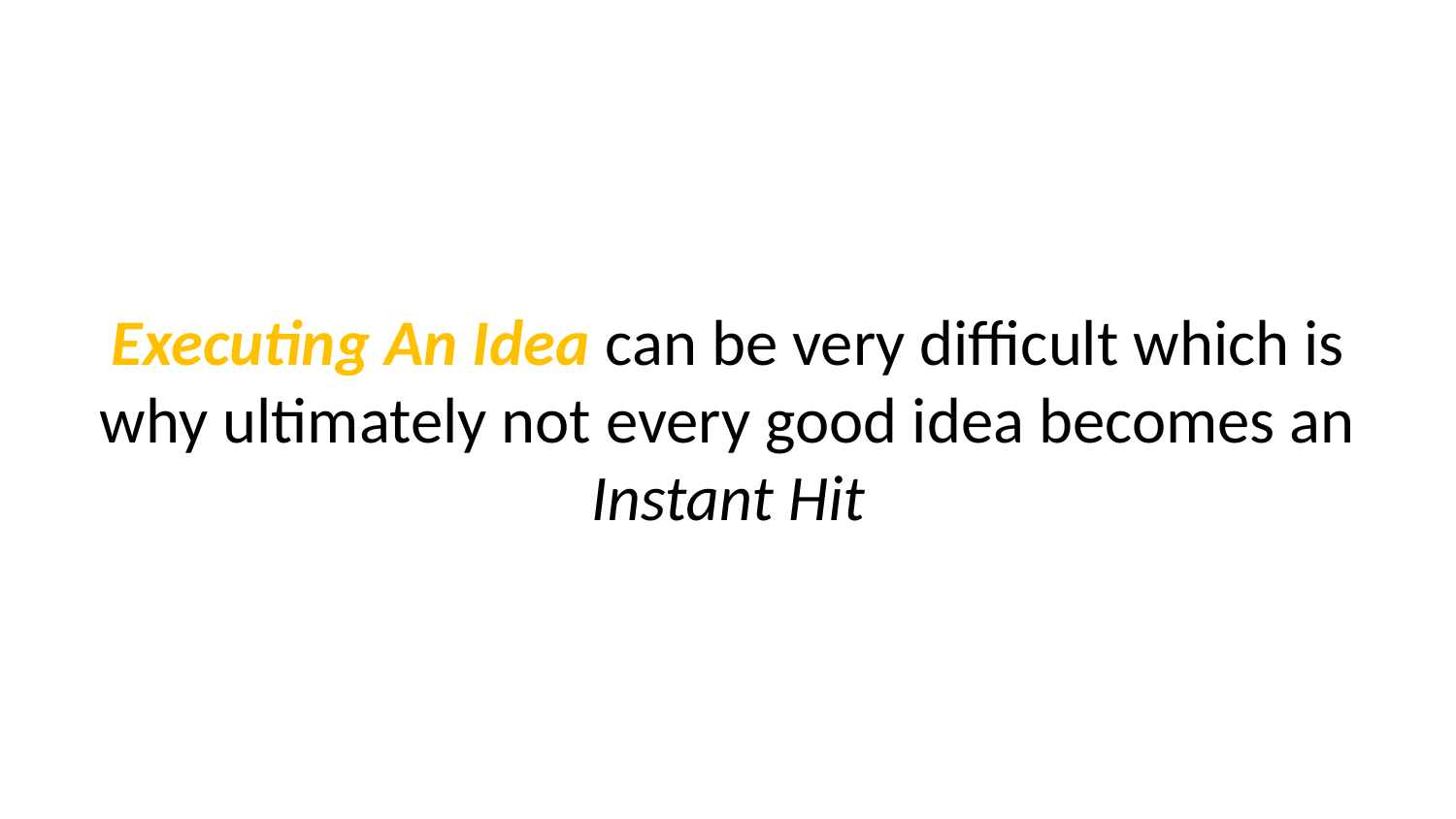

Executing An Idea can be very difficult which is why ultimately not every good idea becomes an Instant Hit